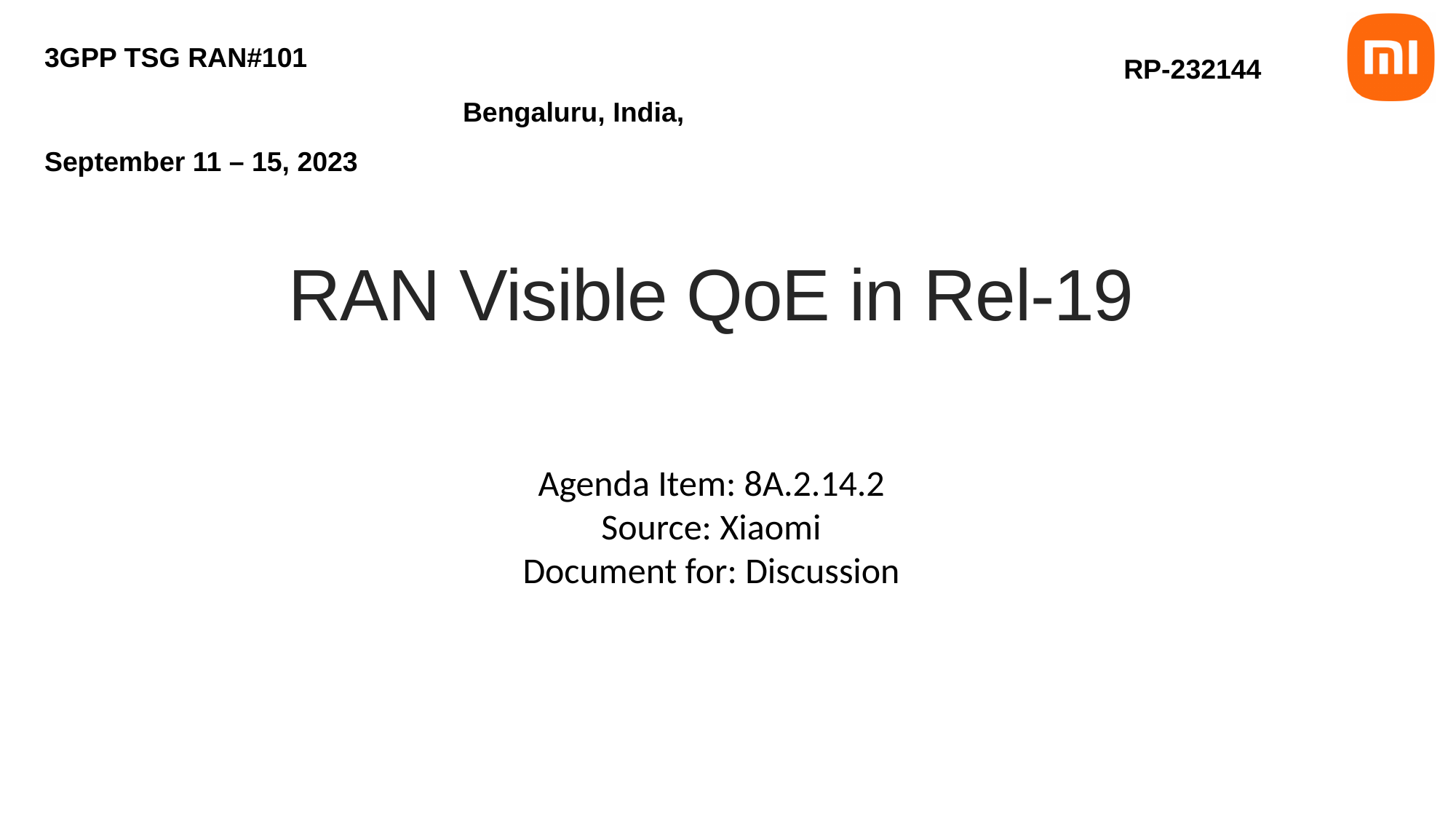

3GPP TSG RAN#101		                                                                                 Bengaluru, India, September 11 – 15, 2023
RP-232144
# RAN Visible QoE in Rel-19
Agenda Item: 8A.2.14.2
Source: Xiaomi
Document for: Discussion